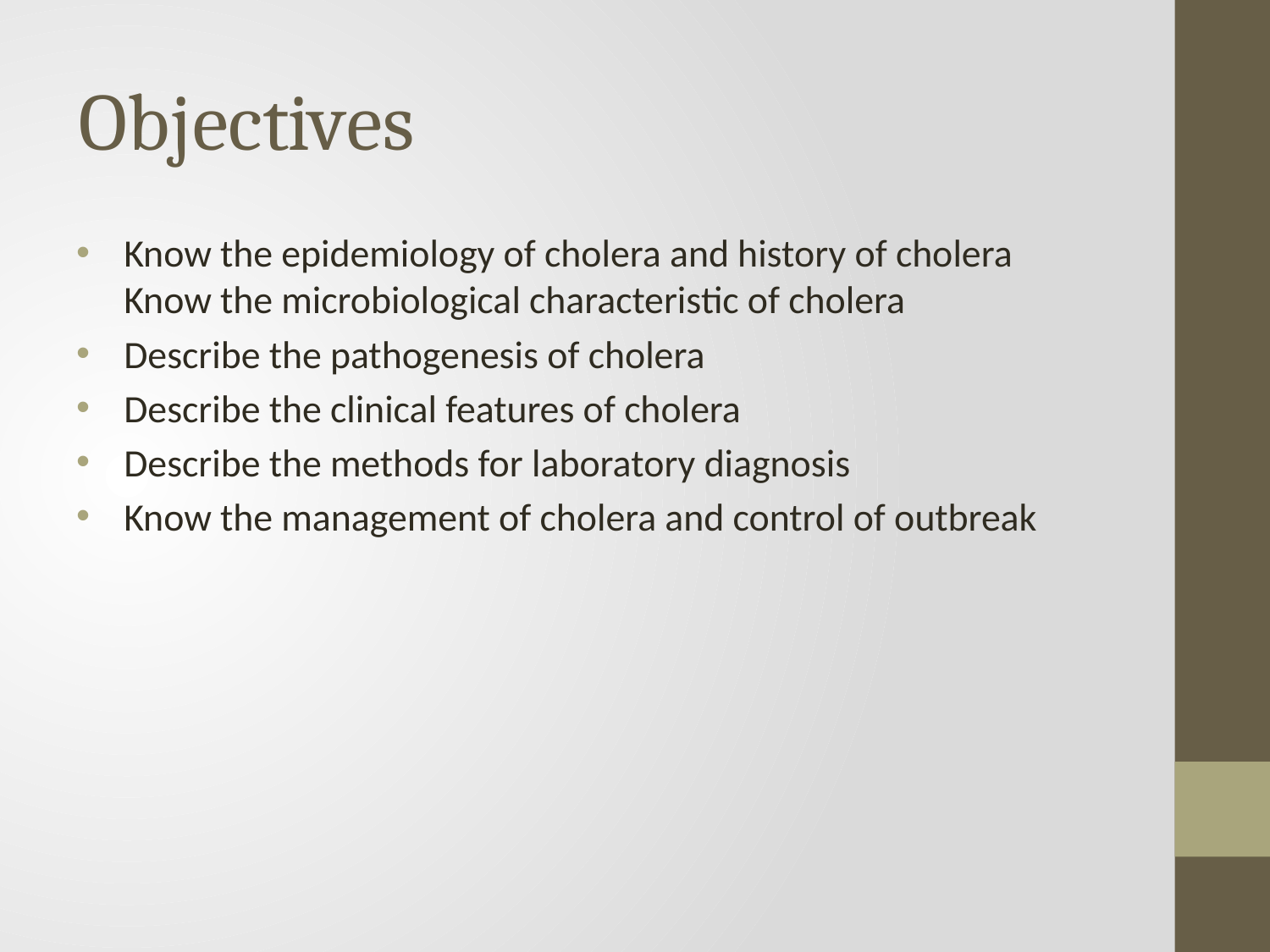

# Objectives
Know the epidemiology of cholera and history of cholera Know the microbiological characteristic of cholera
Describe the pathogenesis of cholera
Describe the clinical features of cholera
Describe the methods for laboratory diagnosis
Know the management of cholera and control of outbreak